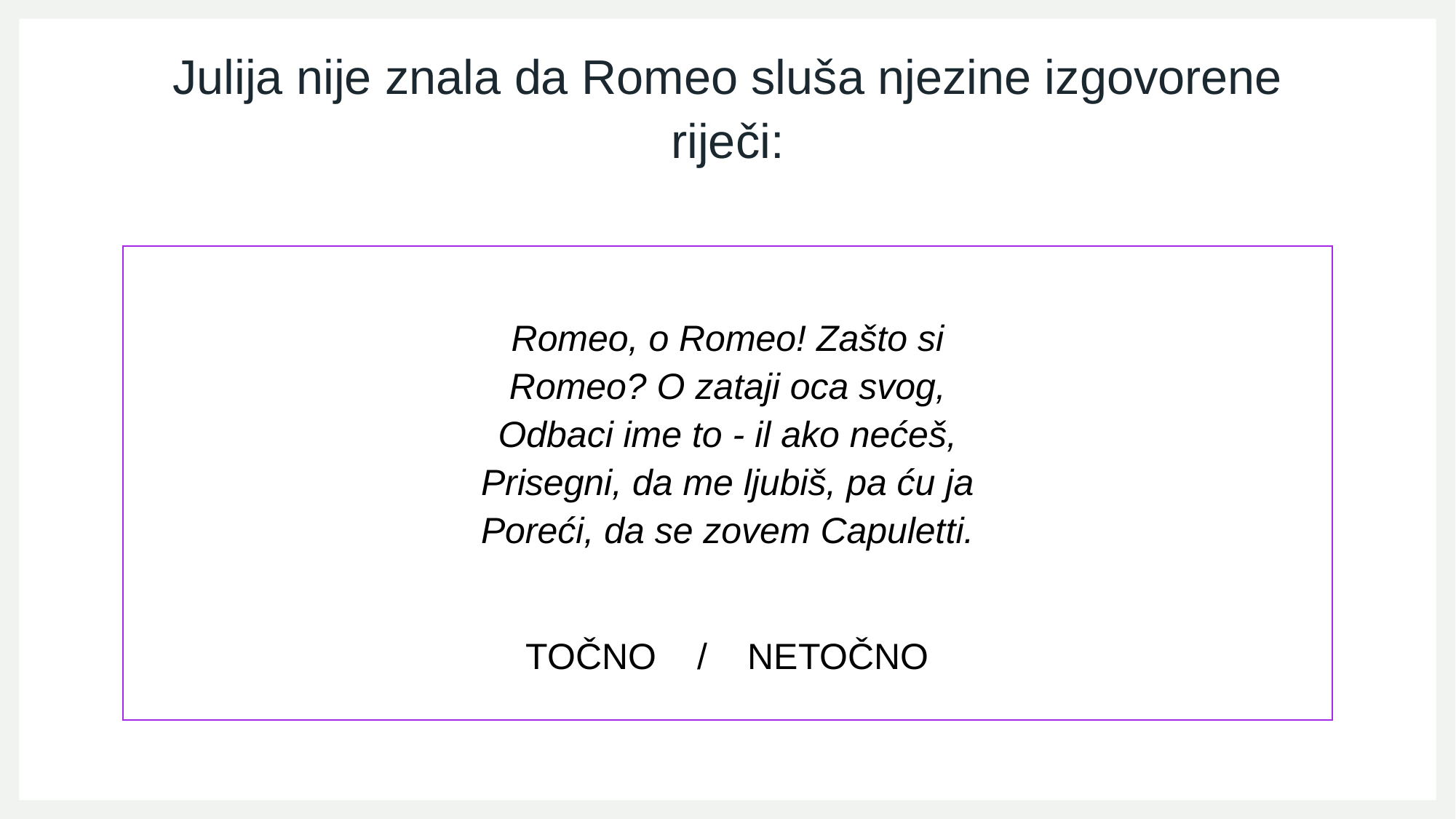

# Julija nije znala da Romeo sluša njezine izgovorene riječi:

Romeo, o Romeo! Zašto si
Romeo? O zataji oca svog,
Odbaci ime to - il ako nećeš,
Prisegni, da me ljubiš, pa ću ja
Poreći, da se zovem Capuletti.

TOČNO    /    NETOČNO